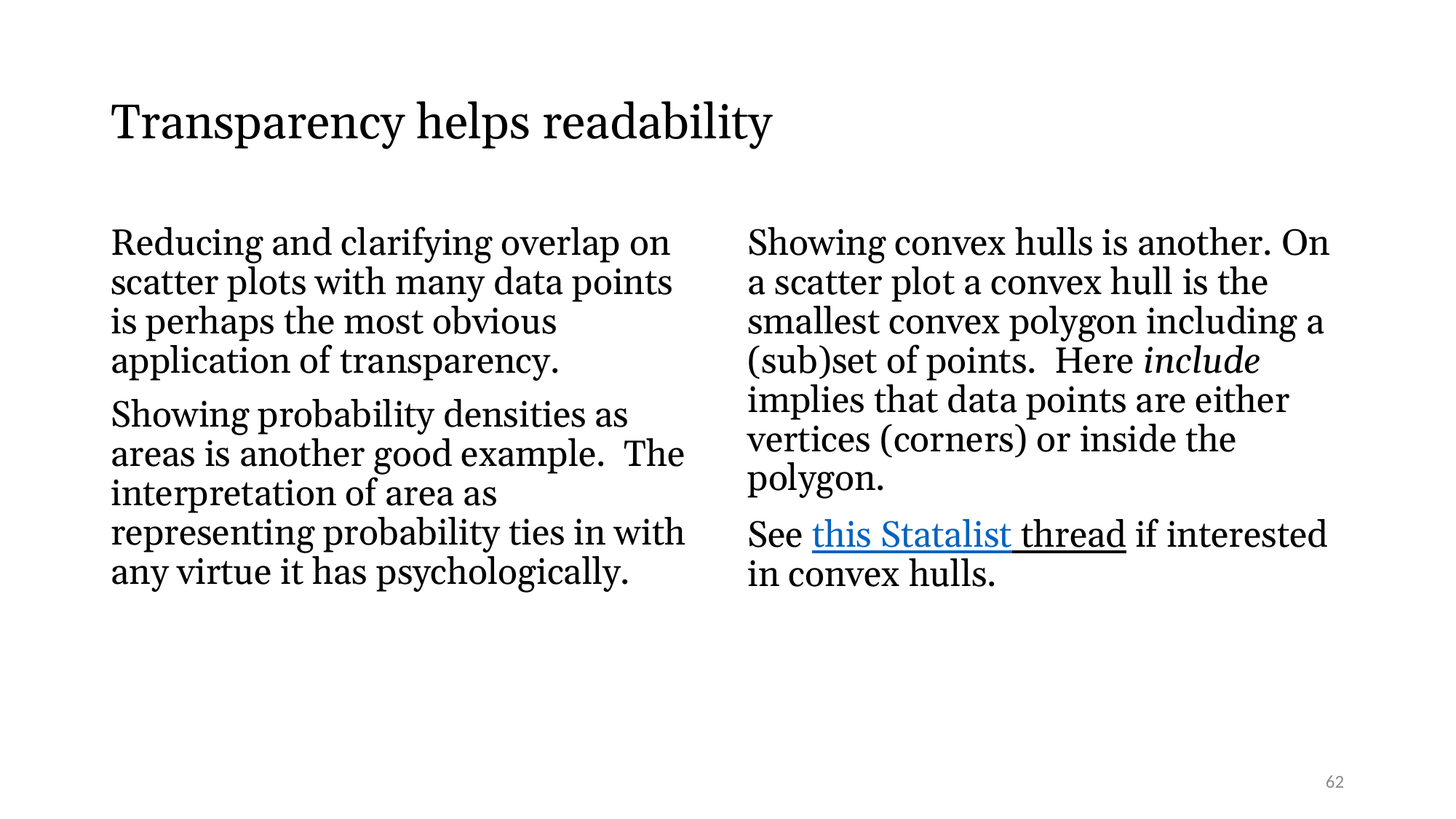

# Transparency helps readability
Reducing and clarifying overlap on scatter plots with many data points is perhaps the most obvious application of transparency.
Showing probability densities as areas is another good example.  The interpretation of area as representing probability ties in with any virtue it has psychologically.
Showing convex hulls is another. On a scatter plot a convex hull is the smallest convex polygon including a (sub)set of points.  Here include implies that data points are either vertices (corners) or inside the polygon.
See this Statalist thread if interested in convex hulls.
62